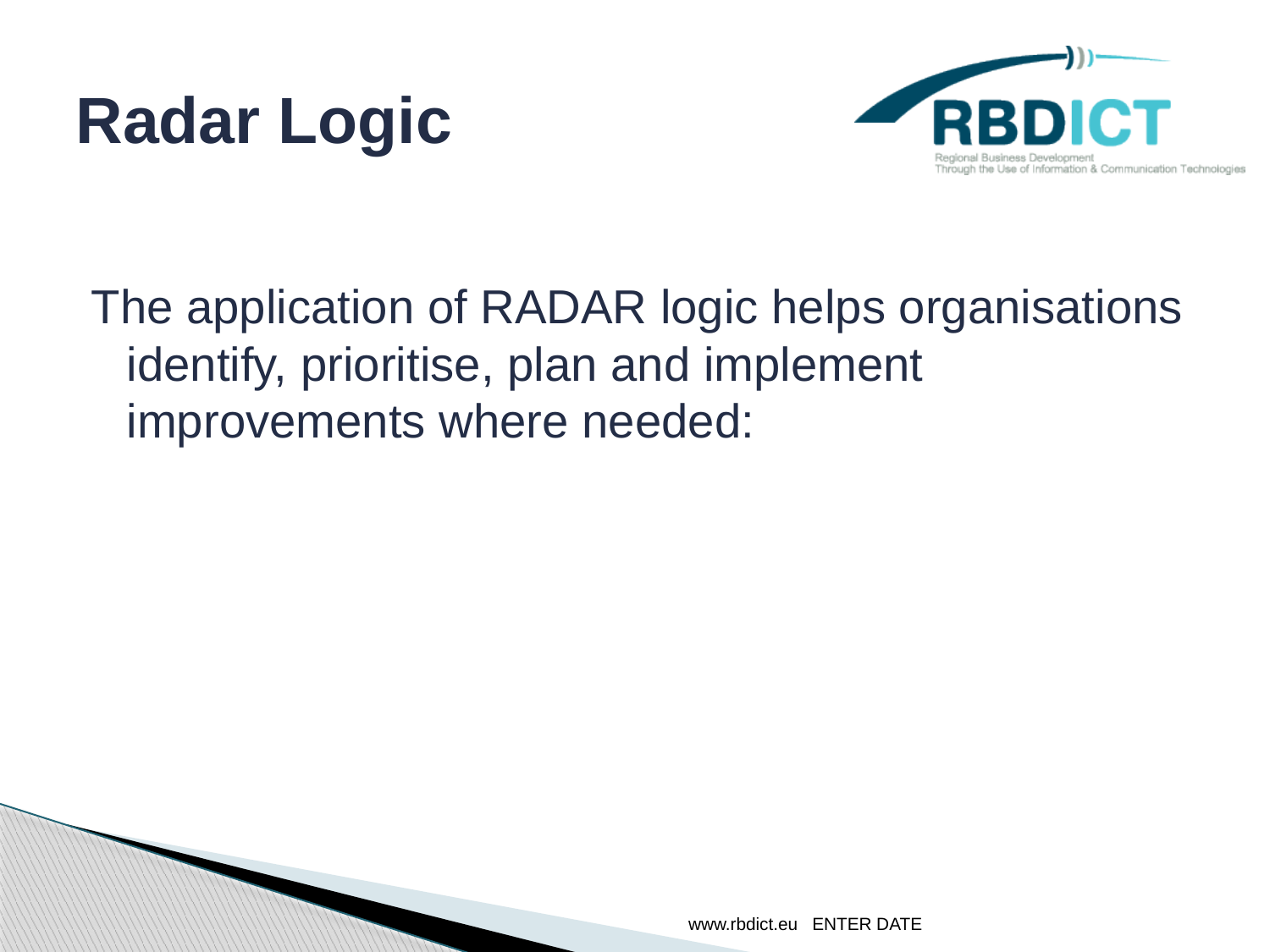

# Radar Logic

The application of RADAR logic helps organisations identify, prioritise, plan and implement improvements where needed:

www.rbdict.eu   ENTER DATE